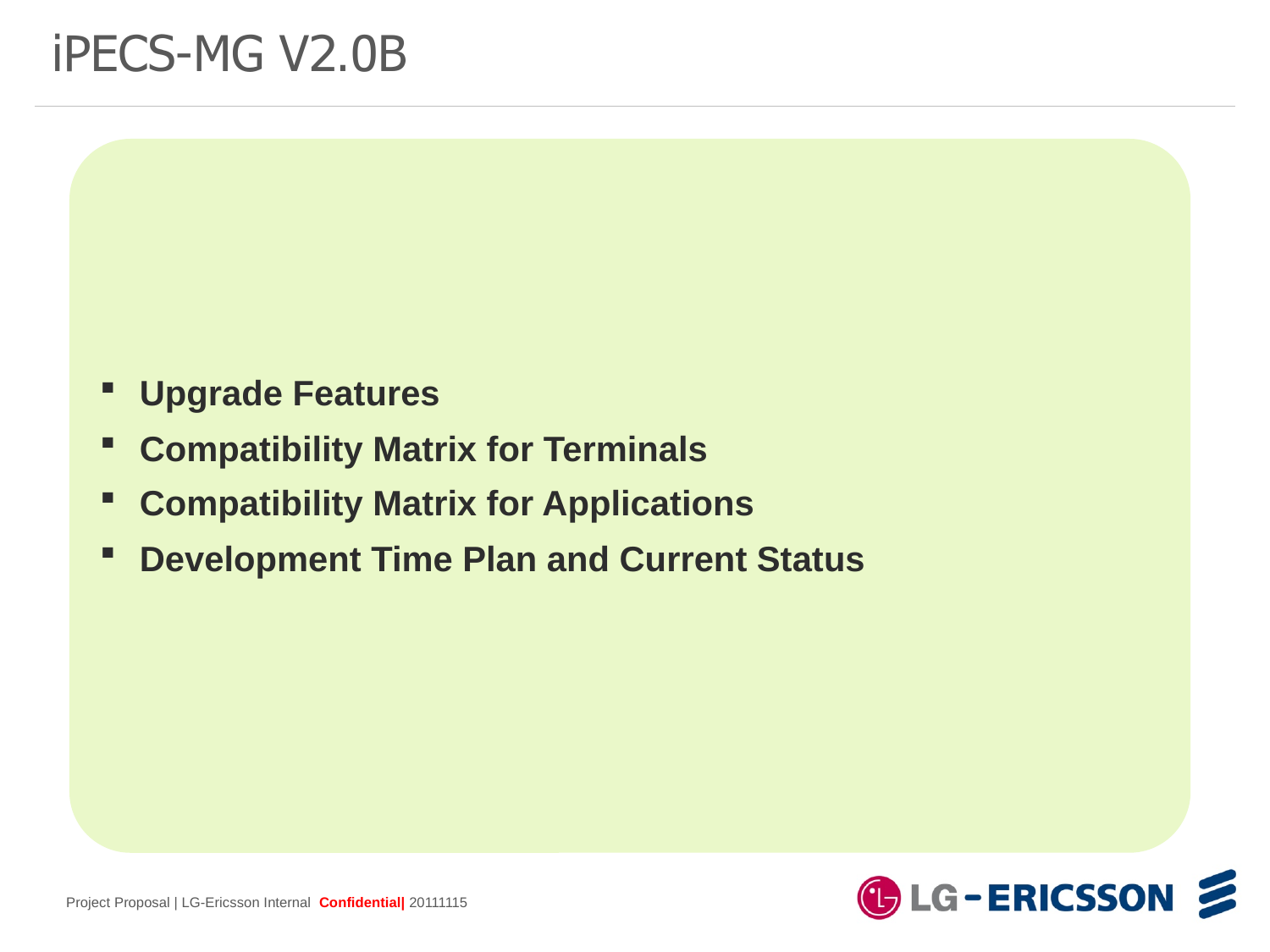

iPECS-MG V2.0B
 Upgrade Features
 Compatibility Matrix for Terminals
 Compatibility Matrix for Applications
 Development Time Plan and Current Status